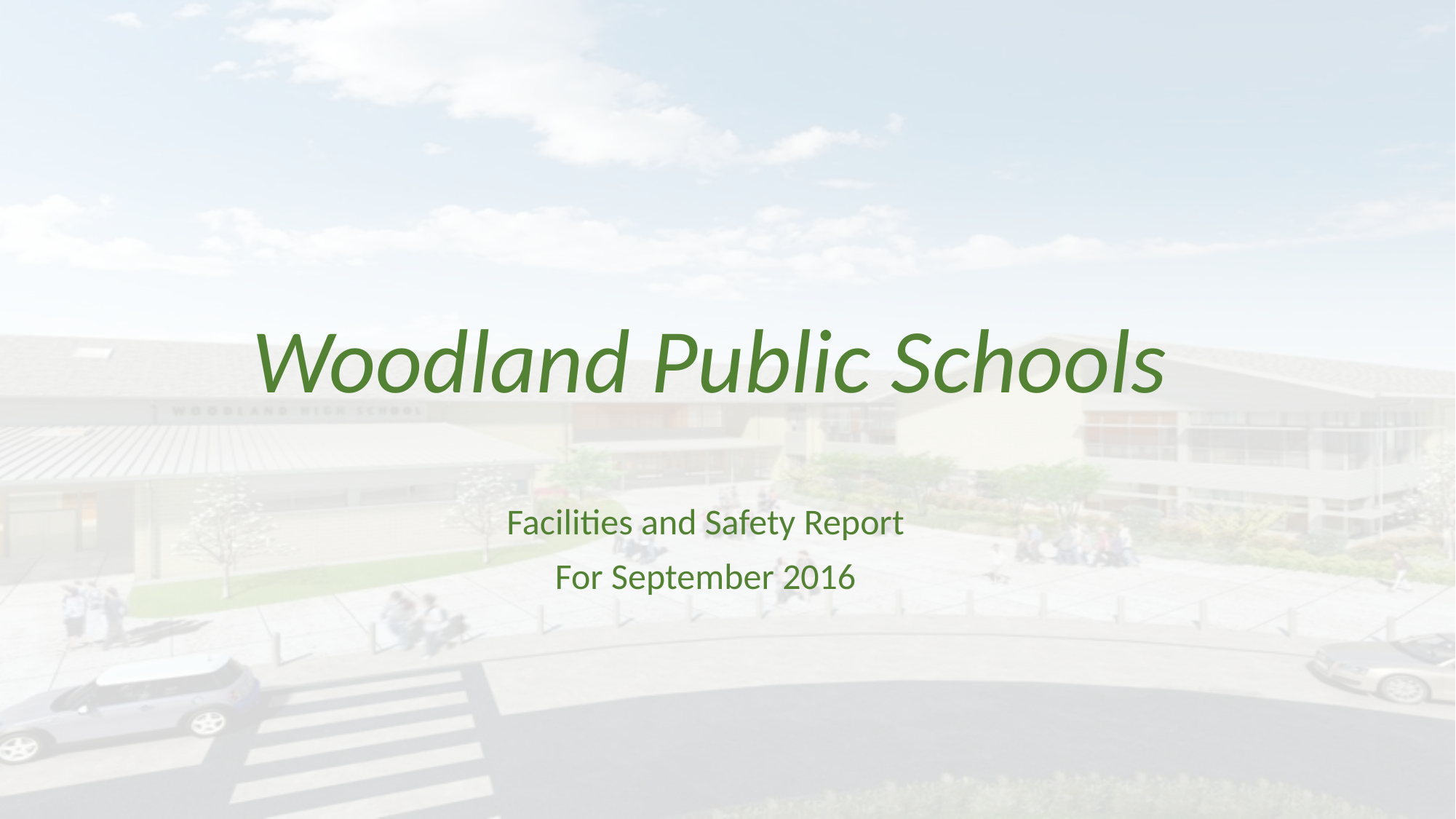

# Woodland Public Schools
Facilities and Safety Report
For September 2016